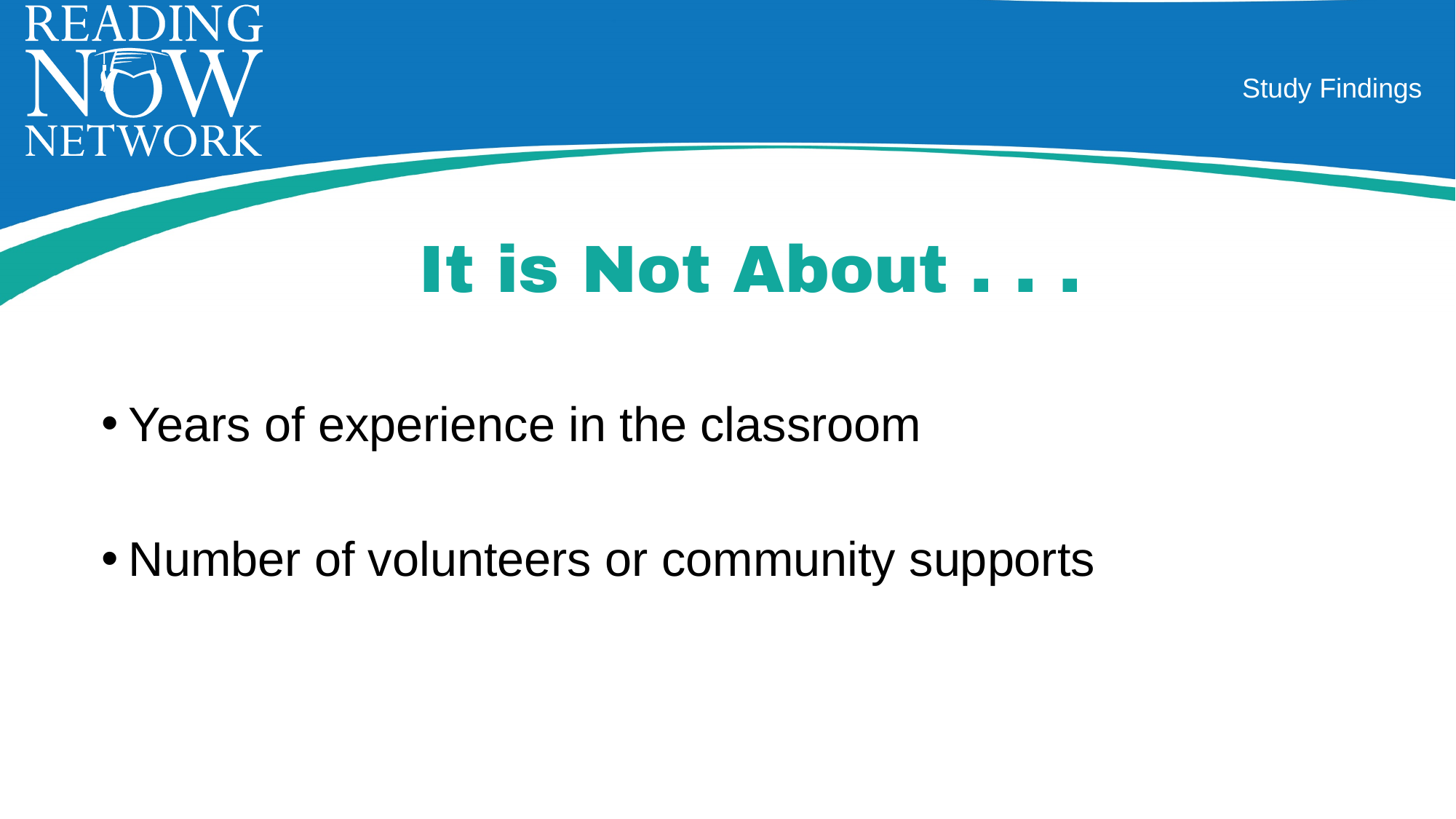

Study Findings
It is Not About . . .
Years of experience in the classroom

Number of volunteers or community supports